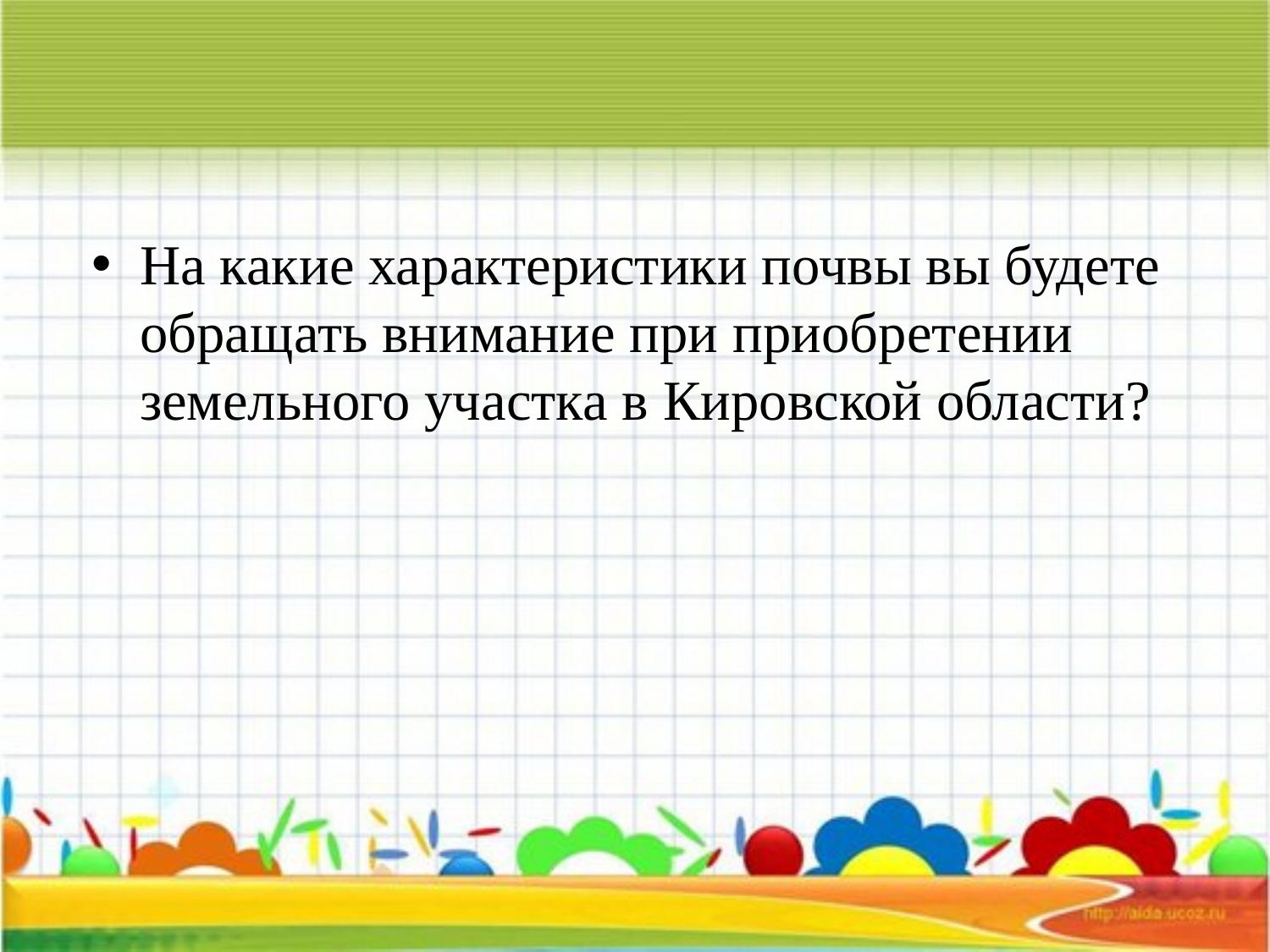

#
На какие характеристики почвы вы будете обращать внимание при приобретении земельного участка в Кировской области?